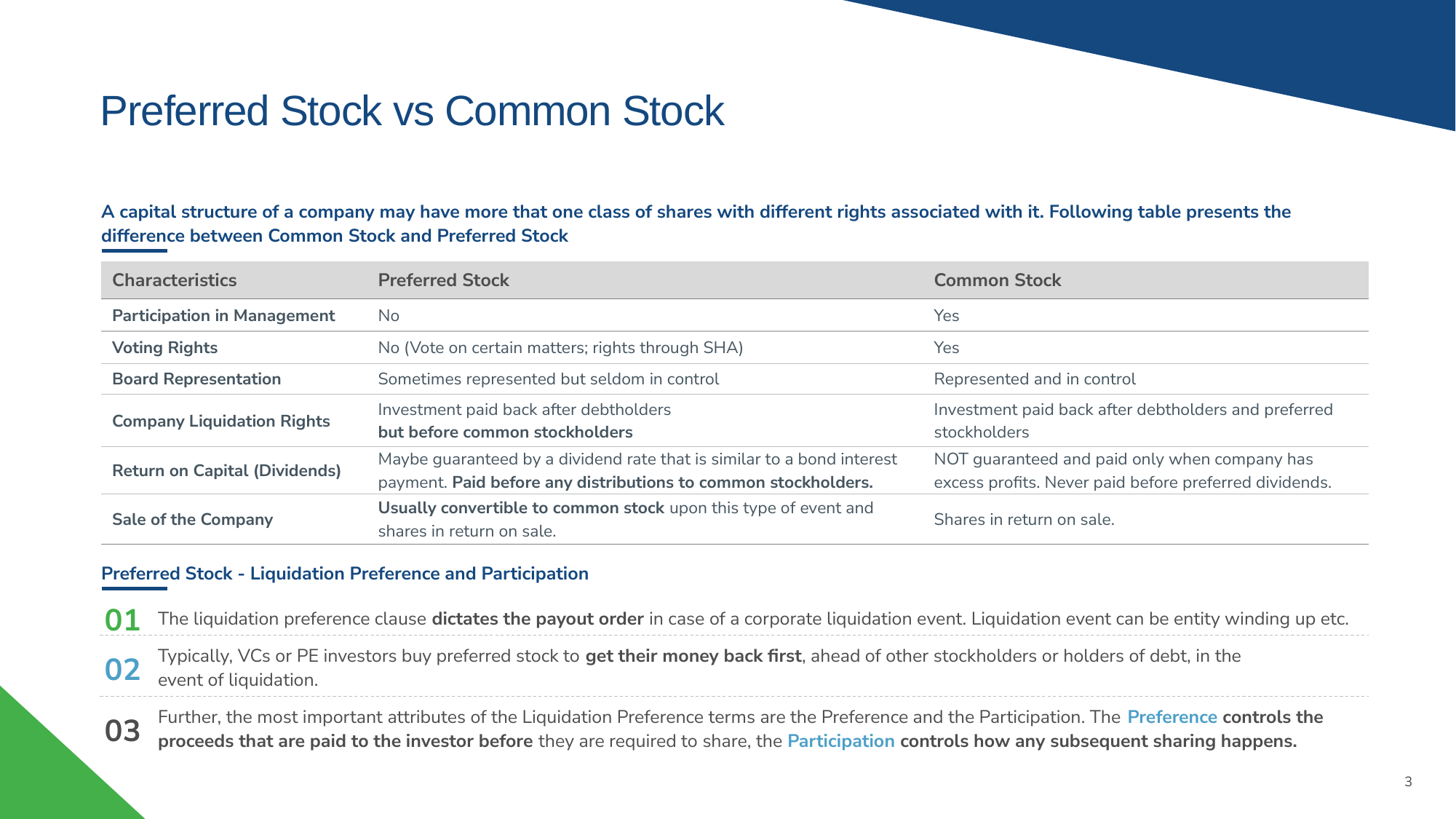

# Preferred Stock vs Common Stock
A capital structure of a company may have more that one class of shares with different rights associated with it. Following table presents the difference between Common Stock and Preferred Stock
| Characteristics | Preferred Stock | Common Stock |
| --- | --- | --- |
| Participation in Management | No | Yes |
| Voting Rights | No (Vote on certain matters; rights through SHA) | Yes |
| Board Representation | Sometimes represented but seldom in control | Represented and in control |
| Company Liquidation Rights | Investment paid back after debtholders but before common stockholders | Investment paid back after debtholders and preferred stockholders |
| Return on Capital (Dividends) | Maybe guaranteed by a dividend rate that is similar to a bond interest payment. Paid before any distributions to common stockholders. | NOT guaranteed and paid only when company has excess profits. Never paid before preferred dividends. |
| Sale of the Company | Usually convertible to common stock upon this type of event and shares in return on sale. | Shares in return on sale. |
Preferred Stock - Liquidation Preference and Participation
01
The liquidation preference clause dictates the payout order in case of a corporate liquidation event. Liquidation event can be entity winding up etc.
02
Typically, VCs or PE investors buy preferred stock to get their money back first, ahead of other stockholders or holders of debt, in the
event of liquidation.
03
Further, the most important attributes of the Liquidation Preference terms are the Preference and the Participation. The Preference controls the proceeds that are paid to the investor before they are required to share, the Participation controls how any subsequent sharing happens.
3